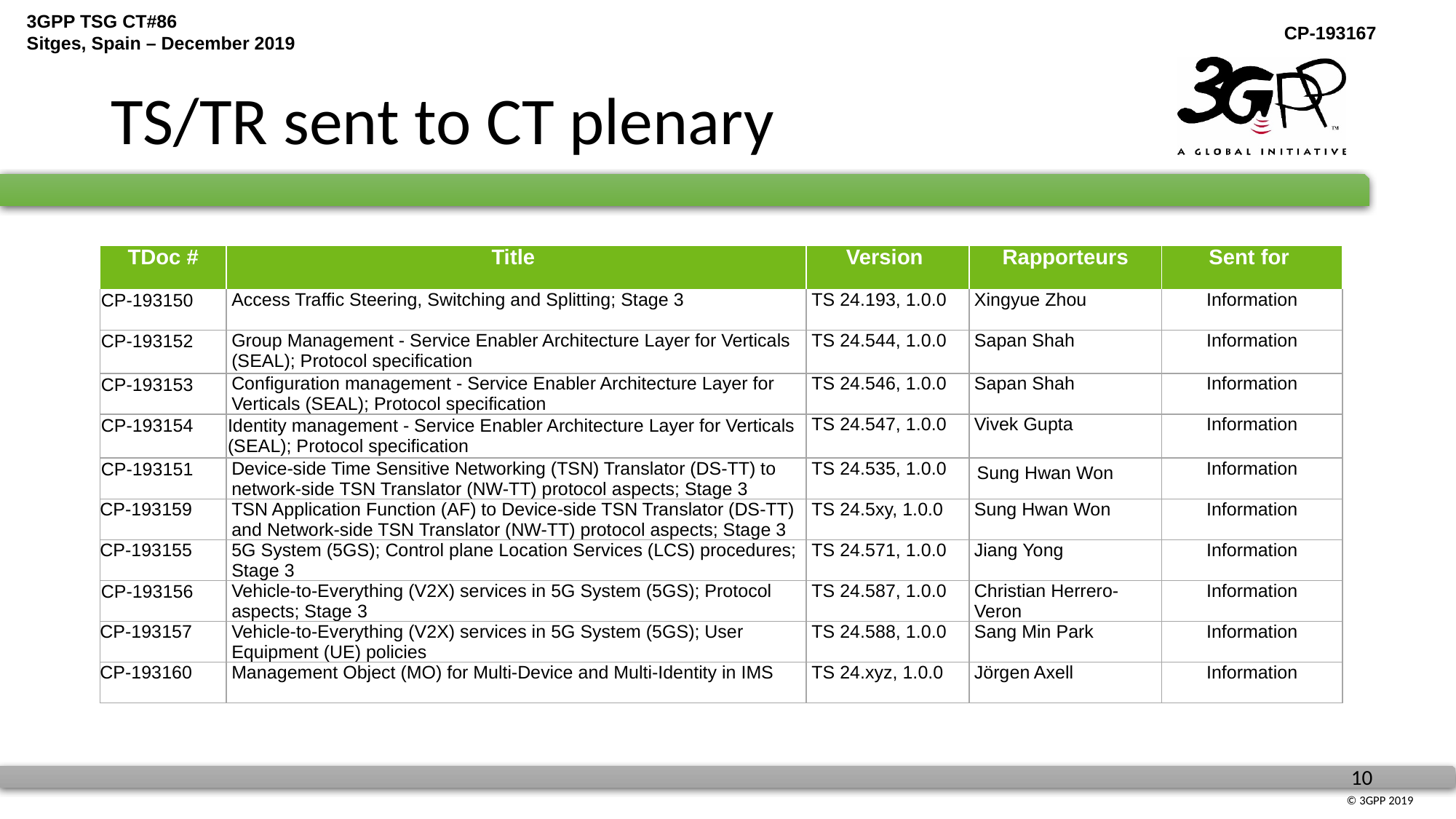

# TS/TR sent to CT plenary
| TDoc # | Title | Version | Rapporteurs | Sent for |
| --- | --- | --- | --- | --- |
| CP-193150 | Access Traffic Steering, Switching and Splitting; Stage 3 | TS 24.193, 1.0.0 | Xingyue Zhou | Information |
| CP-193152 | Group Management - Service Enabler Architecture Layer for Verticals (SEAL); Protocol specification | TS 24.544, 1.0.0 | Sapan Shah | Information |
| CP-193153 | Configuration management - Service Enabler Architecture Layer for Verticals (SEAL); Protocol specification | TS 24.546, 1.0.0 | Sapan Shah | Information |
| CP-193154 | Identity management - Service Enabler Architecture Layer for Verticals (SEAL); Protocol specification | TS 24.547, 1.0.0 | Vivek Gupta | Information |
| CP-193151 | Device-side Time Sensitive Networking (TSN) Translator (DS-TT) to network-side TSN Translator (NW-TT) protocol aspects; Stage 3 | TS 24.535, 1.0.0 | Sung Hwan Won | Information |
| CP-193159 | TSN Application Function (AF) to Device-side TSN Translator (DS-TT) and Network-side TSN Translator (NW-TT) protocol aspects; Stage 3 | TS 24.5xy, 1.0.0 | Sung Hwan Won | Information |
| CP-193155 | 5G System (5GS); Control plane Location Services (LCS) procedures; Stage 3 | TS 24.571, 1.0.0 | Jiang Yong | Information |
| CP-193156 | Vehicle-to-Everything (V2X) services in 5G System (5GS); Protocol aspects; Stage 3 | TS 24.587, 1.0.0 | Christian Herrero-Veron | Information |
| CP-193157 | Vehicle-to-Everything (V2X) services in 5G System (5GS); User Equipment (UE) policies | TS 24.588, 1.0.0 | Sang Min Park | Information |
| CP-193160 | Management Object (MO) for Multi-Device and Multi-Identity in IMS | TS 24.xyz, 1.0.0 | Jörgen Axell | Information |